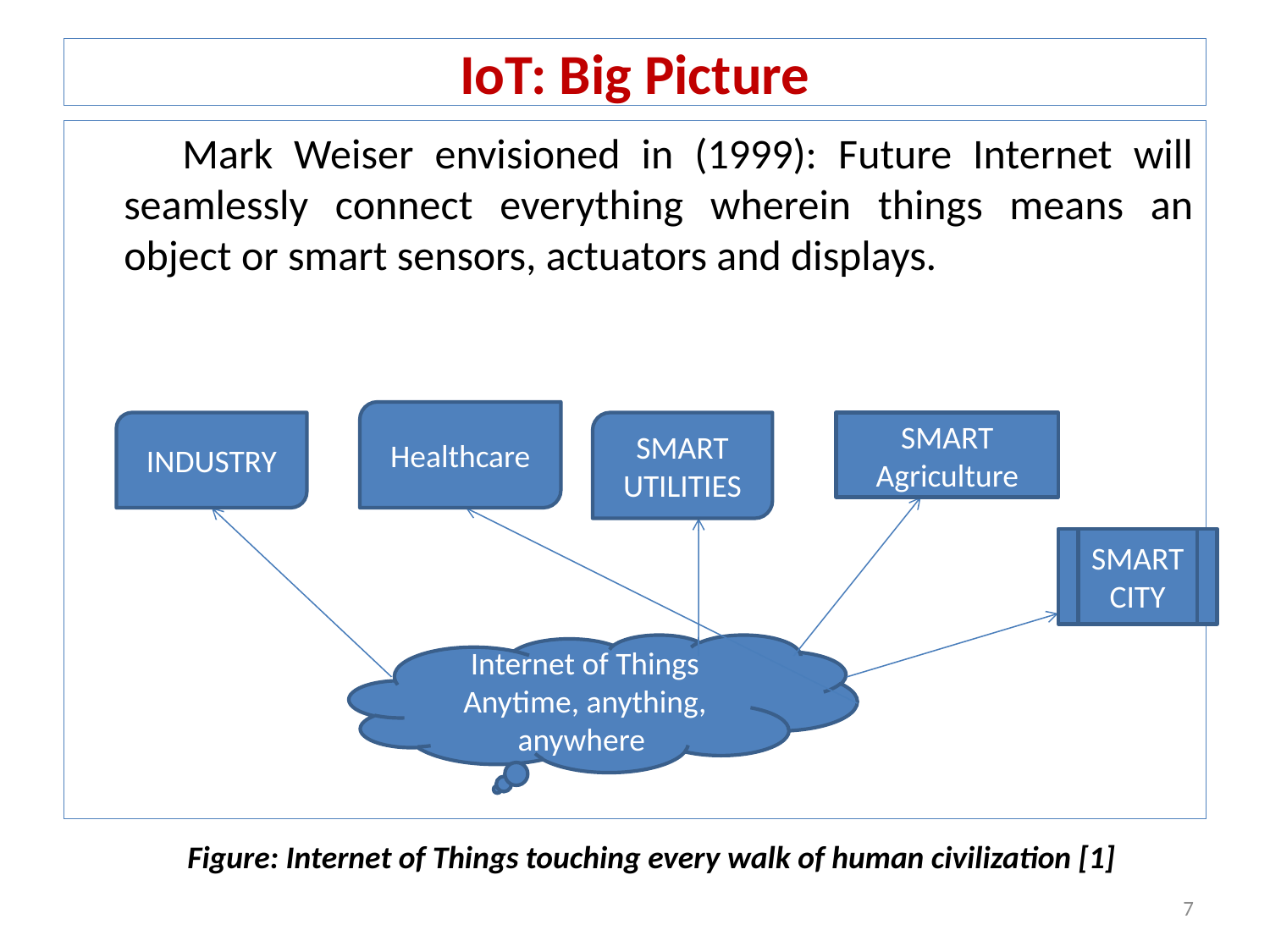

# IoT: Big Picture
     Mark Weiser envisioned in (1999): Future Internet will seamlessly connect everything wherein things means an object or smart sensors, actuators and displays.
Healthcare
INDUSTRY
SMART UTILITIES
SMART Agriculture
SMART CITY
Internet of Things
Anytime, anything, anywhere
Figure: Internet of Things touching every walk of human civilization [1]
7